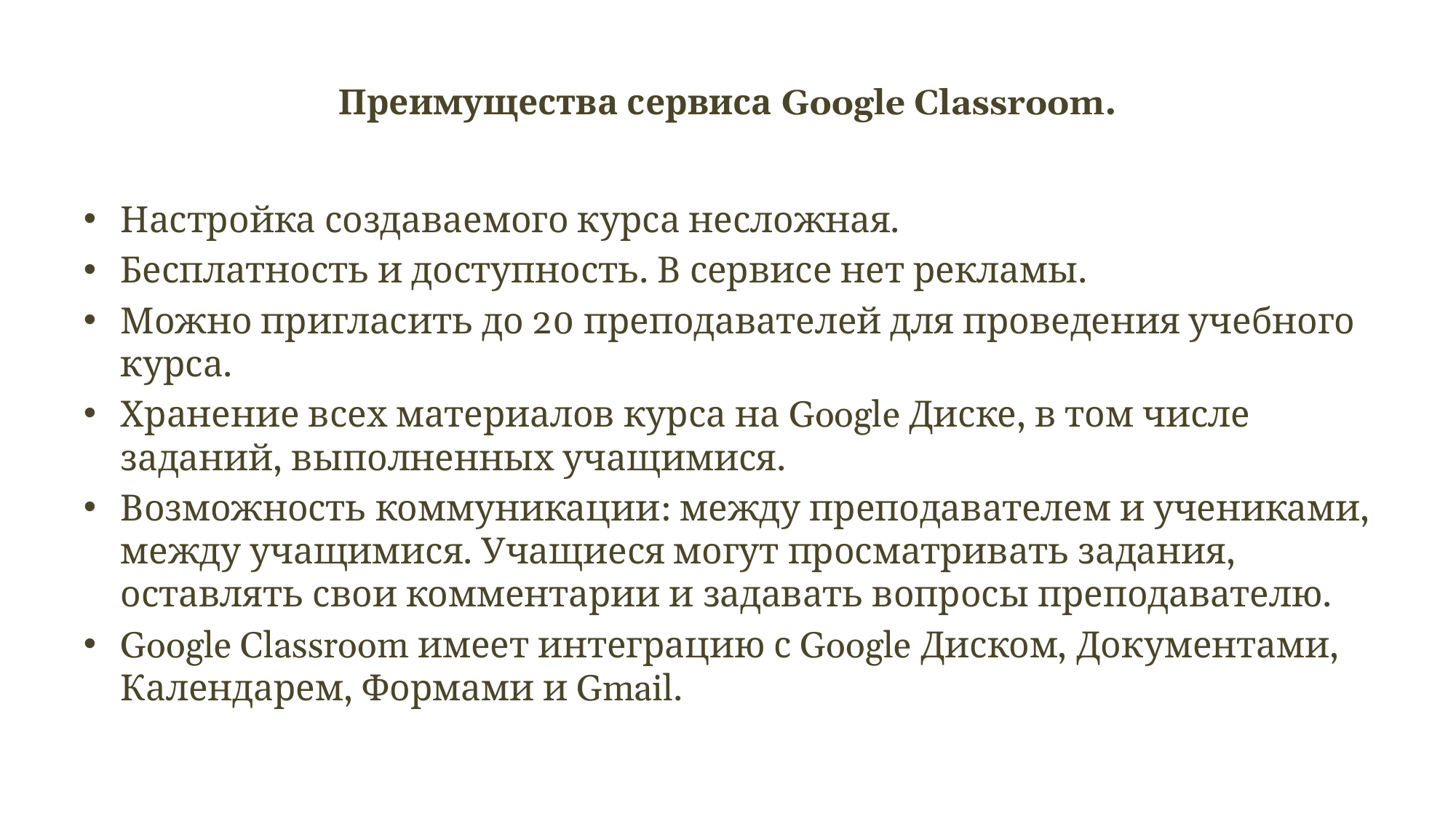

# Преимущества сервиса Google Classroom.
Настройка создаваемого курса несложная.
Бесплатность и доступность. В сервисе нет рекламы.
Можно пригласить до 20 преподавателей для проведения учебного курса.
Хранение всех материалов курса на Google Диске, в том числе заданий, выполненных учащимися.
Возможность коммуникации: между преподавателем и учениками, между учащимися. Учащиеся могут просматривать задания, оставлять свои комментарии и задавать вопросы преподавателю.
Google Classroom имеет интеграцию с Google Диском, Документами, Календарем, Формами и Gmail.